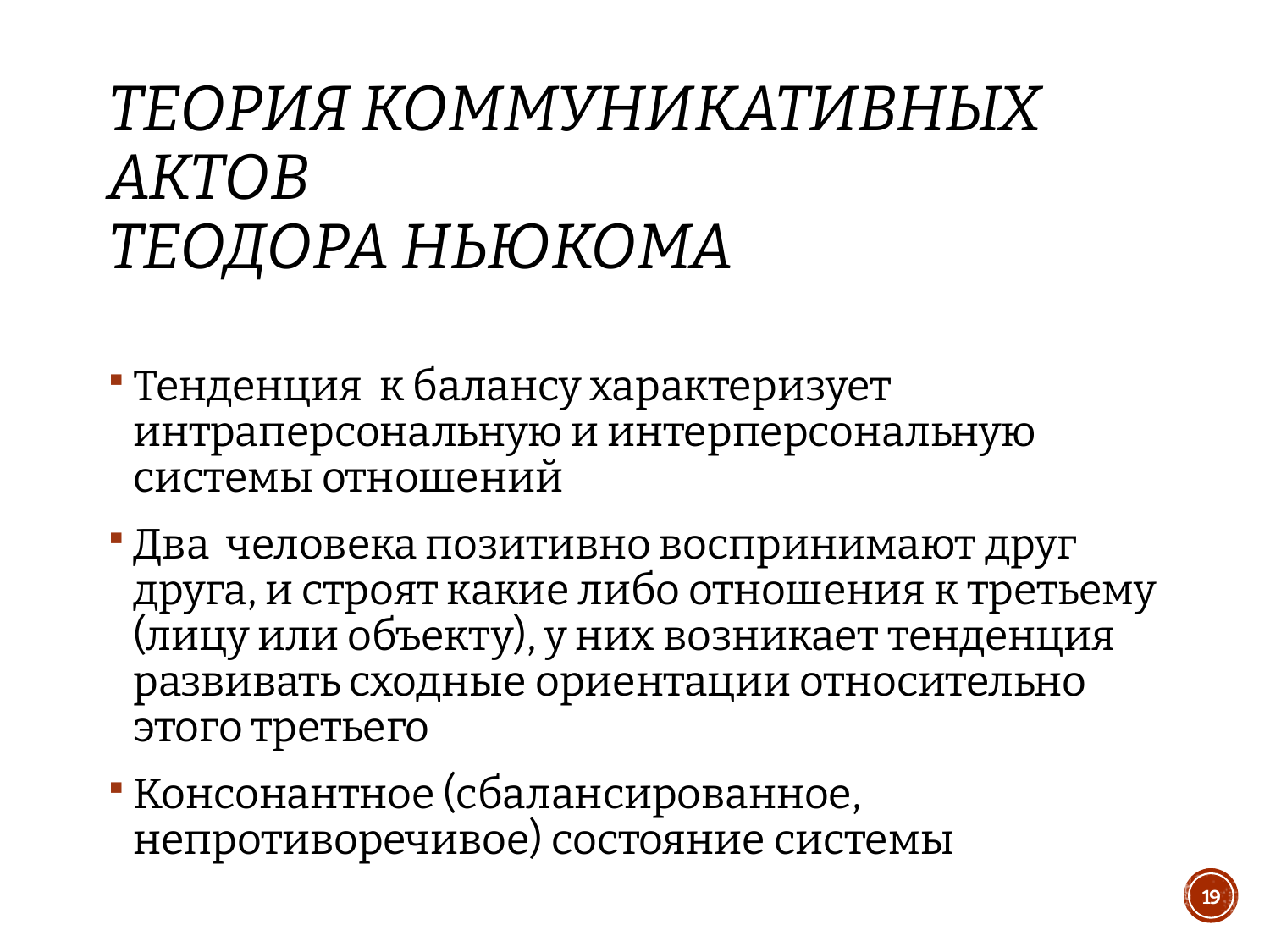

# Теория коммуникативных актов Теодора Ньюкома

Тенденция  к балансу характеризует интраперсональную и интерперсональную системы отношений
Два  человека позитивно воспринимают друг друга, и строят какие либо отношения к третьему (лицу или объекту), у них возникает тенденция развивать сходные ориентации относительно этого третьего
Консонантное (сбалансированное, непротиворечивое) состояние системы
19